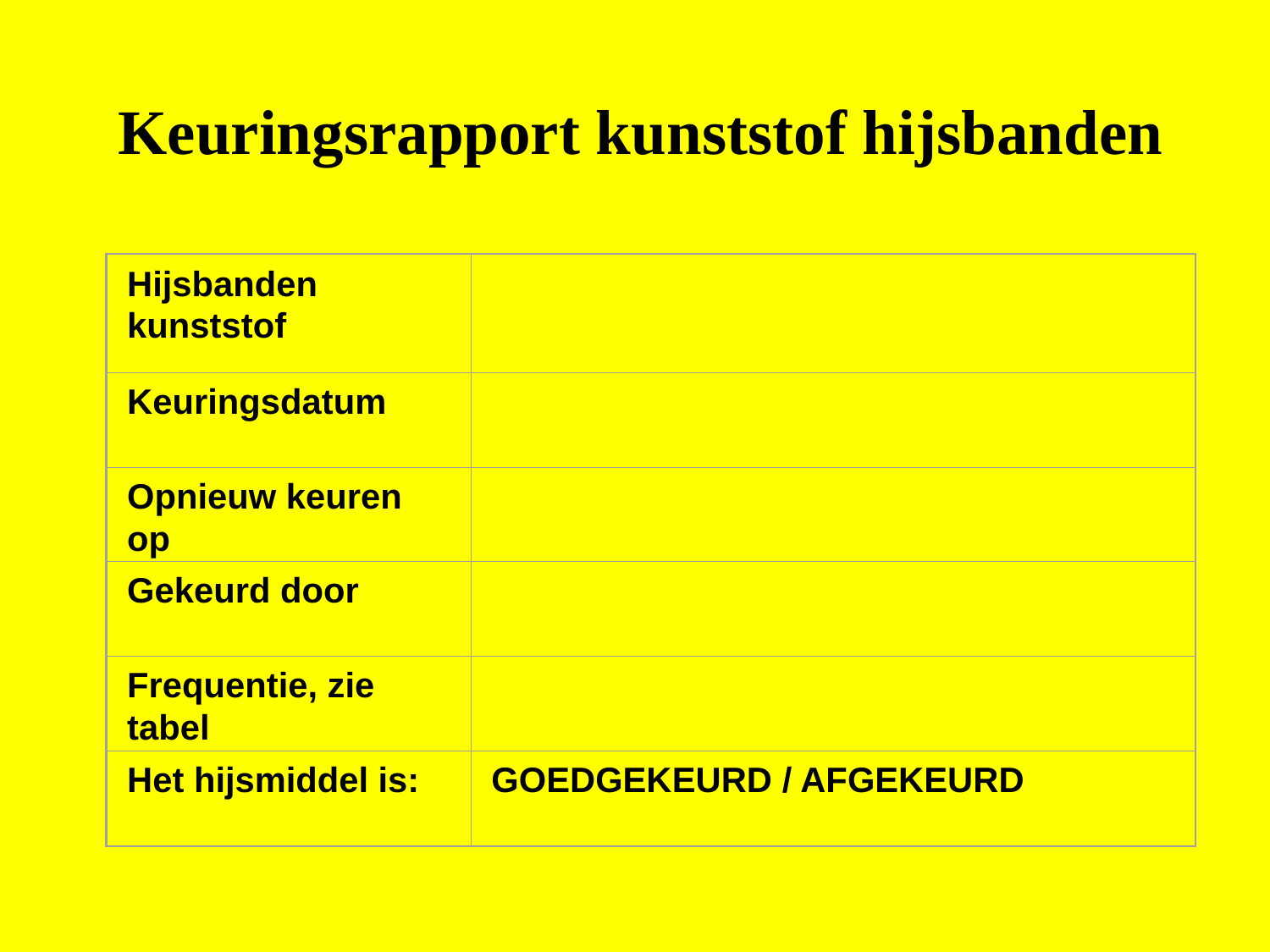

Keuringsrapport kunststof hijsbanden

Hijsbanden kunststof

Keuringsdatum

Opnieuw keuren op

Gekeurd door

Frequentie, zie tabel

Het hijsmiddel is:

GOEDGEKEURD / AFGEKEURD